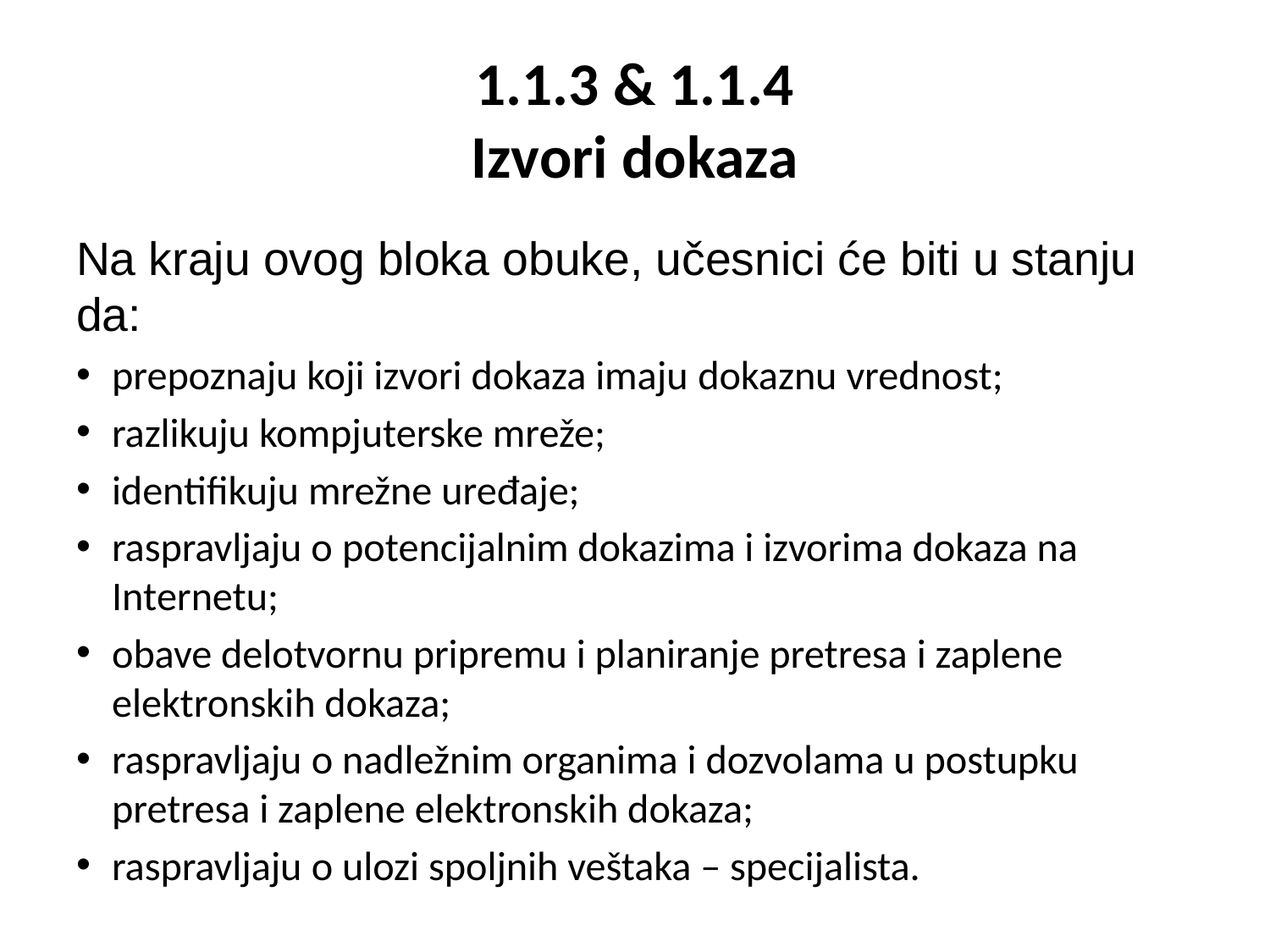

# 1.1.3 & 1.1.4 Izvori dokaza
Na kraju ovog bloka obuke, učesnici će biti u stanju da:
prepoznaju koji izvori dokaza imaju dokaznu vrednost;
razlikuju kompjuterske mreže;
identifikuju mrežne uređaje;
raspravljaju o potencijalnim dokazima i izvorima dokaza na Internetu;
obave delotvornu pripremu i planiranje pretresa i zaplene elektronskih dokaza;
raspravljaju o nadležnim organima i dozvolama u postupku pretresa i zaplene elektronskih dokaza;
raspravljaju o ulozi spoljnih veštaka – specijalista.